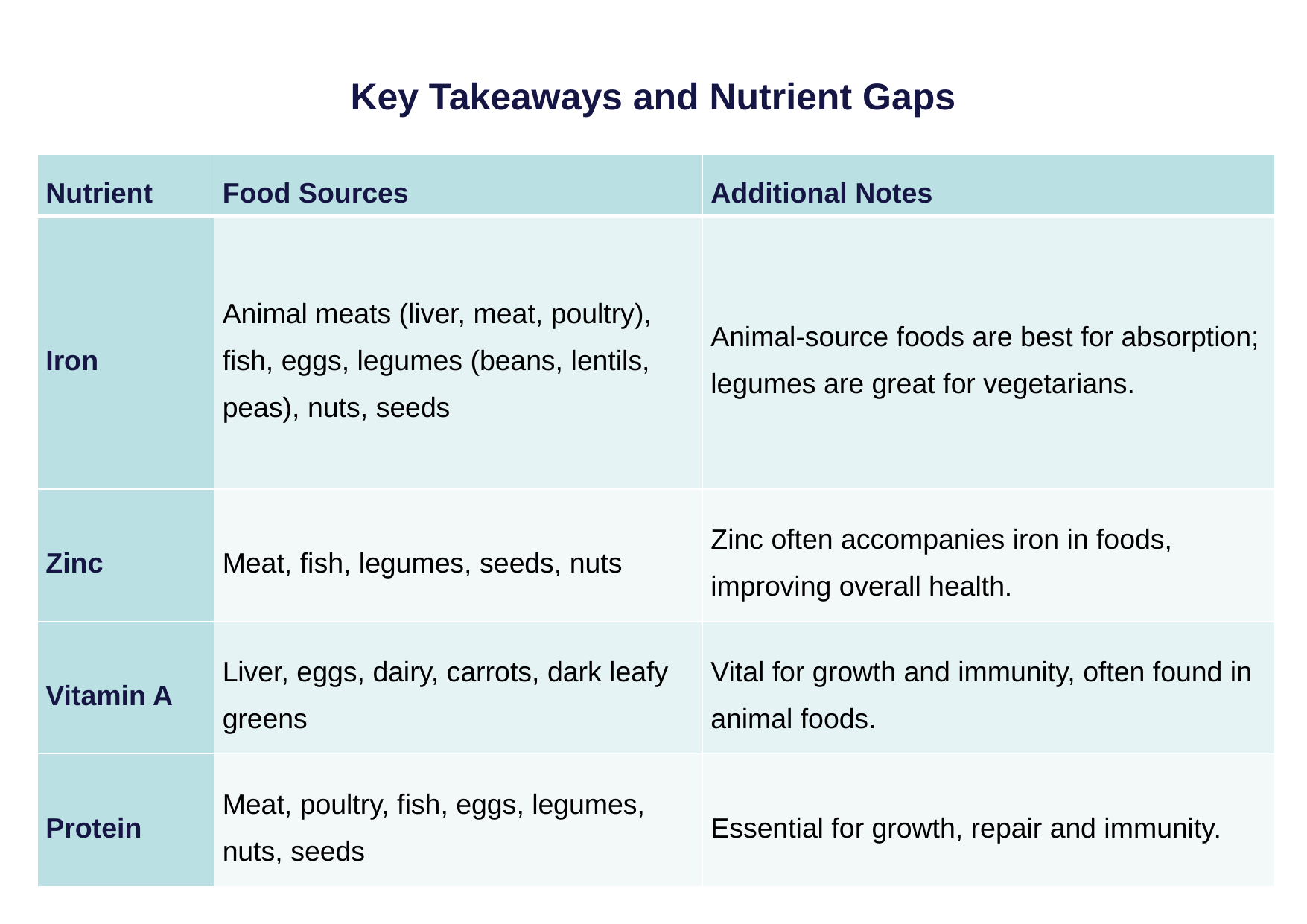

# Key Takeaways and Nutrient Gaps
| Nutrient | Food Sources | Additional Notes |
| --- | --- | --- |
| Iron | Animal meats (liver, meat, poultry), fish, eggs, legumes (beans, lentils, peas), nuts, seeds | Animal-source foods are best for absorption; legumes are great for vegetarians. |
| Zinc | Meat, fish, legumes, seeds, nuts | Zinc often accompanies iron in foods, improving overall health. |
| Vitamin A | Liver, eggs, dairy, carrots, dark leafy greens | Vital for growth and immunity, often found in animal foods. |
| Protein | Meat, poultry, fish, eggs, legumes, nuts, seeds | Essential for growth, repair and immunity. |